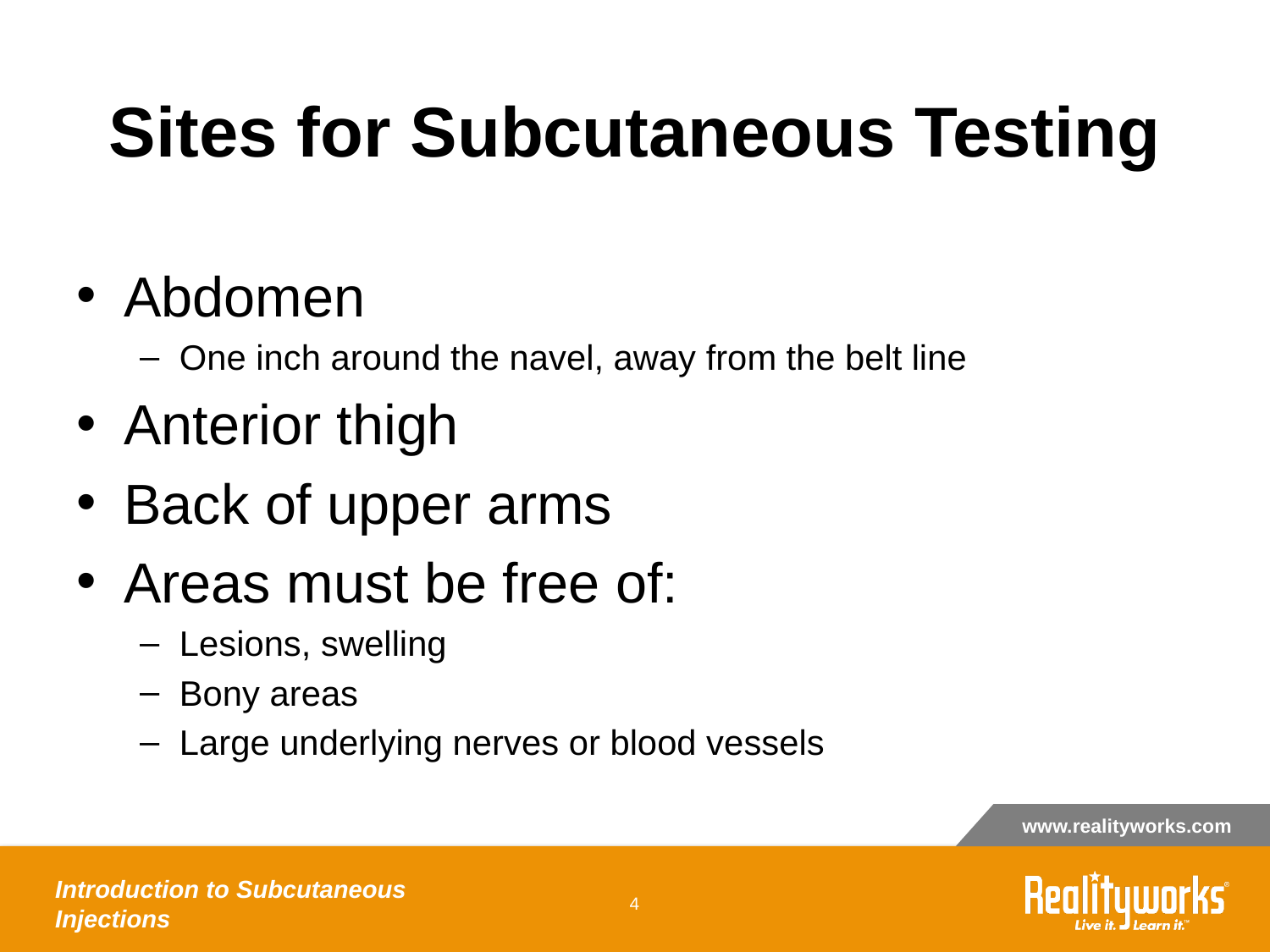

# Sites for Subcutaneous Testing
Abdomen
One inch around the navel, away from the belt line
Anterior thigh
Back of upper arms
Areas must be free of:
Lesions, swelling
Bony areas
Large underlying nerves or blood vessels
Introduction to Subcutaneous Injections
4